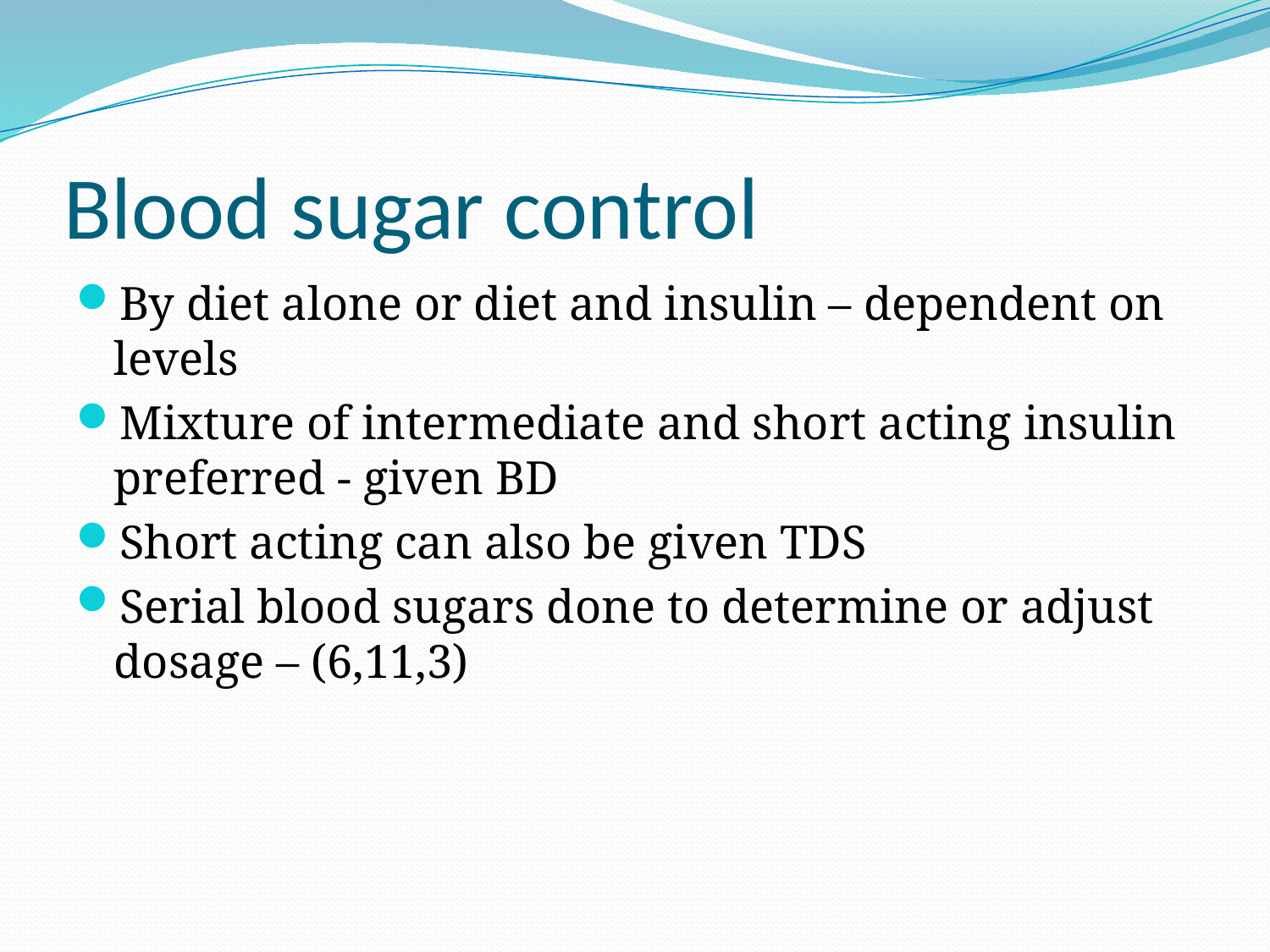

# Blood sugar control
By diet alone or diet and insulin – dependent on levels
Mixture of intermediate and short acting insulin preferred - given BD
Short acting can also be given TDS
Serial blood sugars done to determine or adjust dosage – (6,11,3)